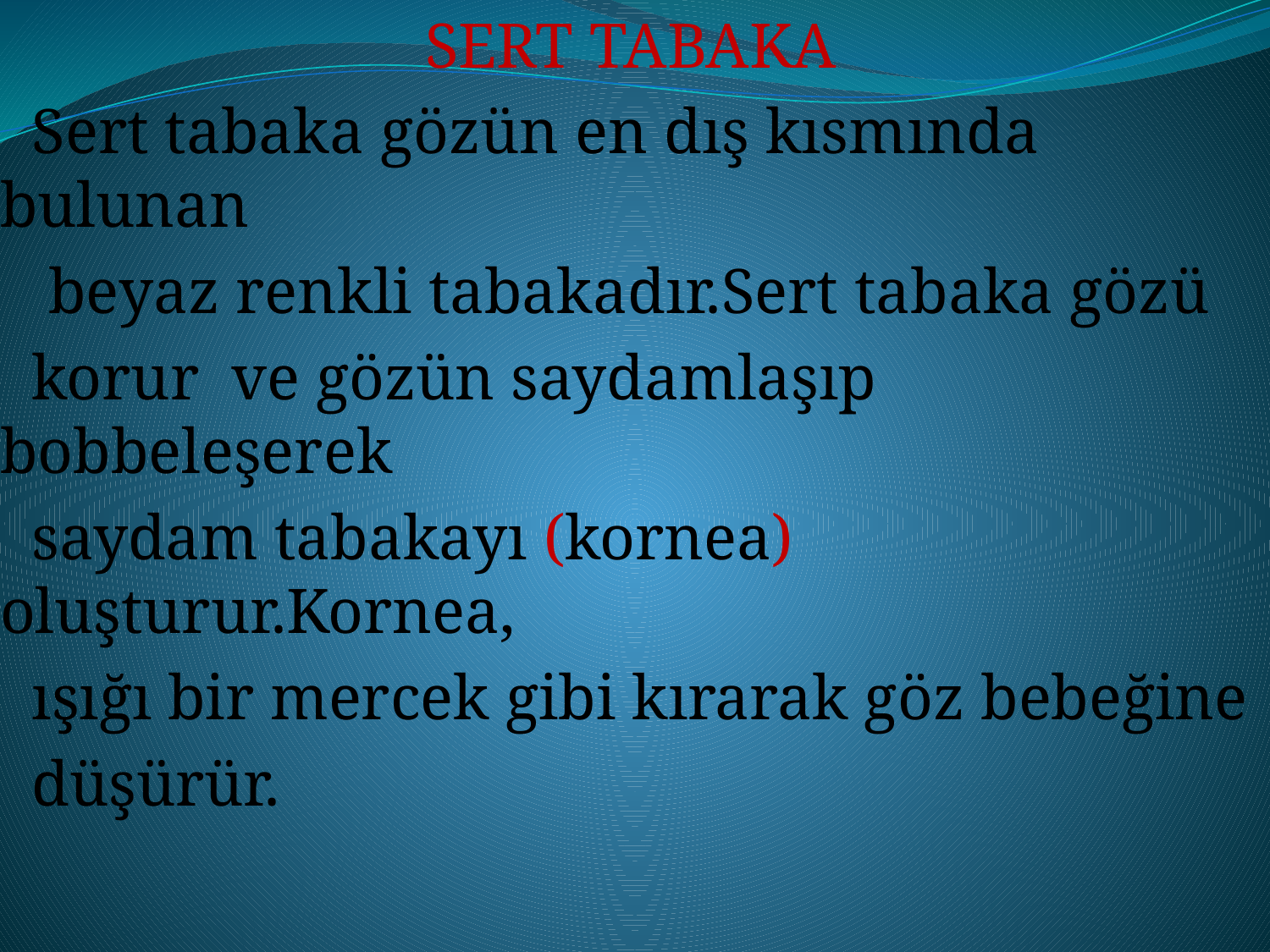

#
SERT TABAKA
  Sert tabaka gözün en dış kısmında bulunan
   beyaz renkli tabakadır.Sert tabaka gözü
  korur  ve gözün saydamlaşıp bobbeleşerek
  saydam tabakayı (kornea) oluşturur.Kornea,
  ışığı bir mercek gibi kırarak göz bebeğine
  düşürür.